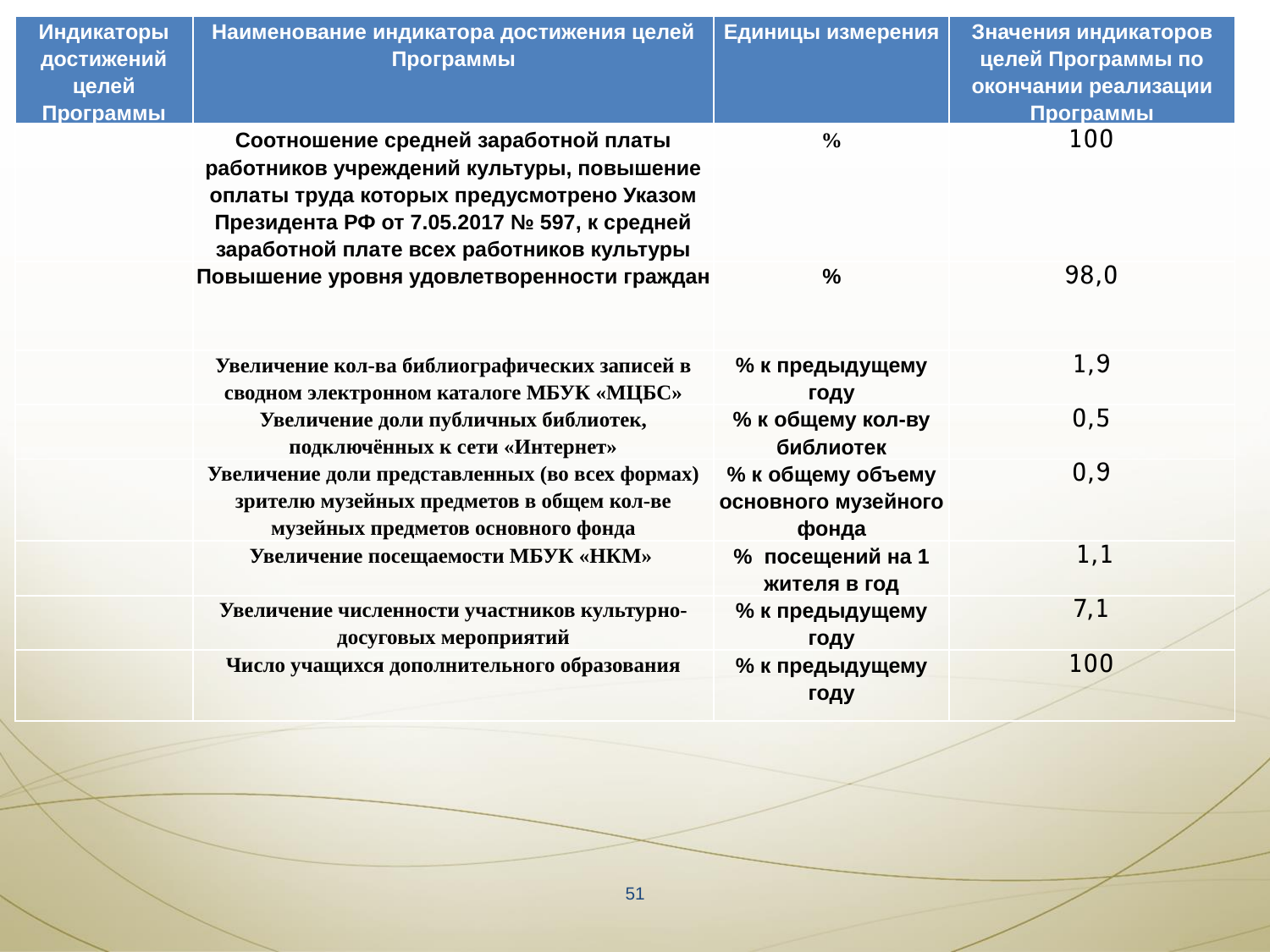

| Индикаторы достижений целей Программы | Наименование индикатора достижения целей Программы | Единицы измерения | Значения индикаторов целей Программы по окончании реализации Программы |
| --- | --- | --- | --- |
|  | Соотношение средней заработной платы работников учреждений культуры, повышение оплаты труда которых предусмотрено Указом Президента РФ от 7.05.2017 № 597, к средней заработной плате всех работников культуры | % | 100 |
|  | Повышение уровня удовлетворенности граждан | % | 98,0 |
|  | Увеличение кол-ва библиографических записей в сводном электронном каталоге МБУК «МЦБС» | % к предыдущему году | 1,9 |
|  | Увеличение доли публичных библиотек, подключённых к сети «Интернет» | % к общему кол-ву библиотек | 0,5 |
|  | Увеличение доли представленных (во всех формах) зрителю музейных предметов в общем кол-ве музейных предметов основного фонда | % к общему объему основного музейного фонда | 0,9 |
|  | Увеличение посещаемости МБУК «НКМ» | % посещений на 1 жителя в год | 1,1 |
|  | Увеличение численности участников культурно- досуговых мероприятий | % к предыдущему году | 7,1 |
|  | Число учащихся дополнительного образования | % к предыдущему году | 100 |
51